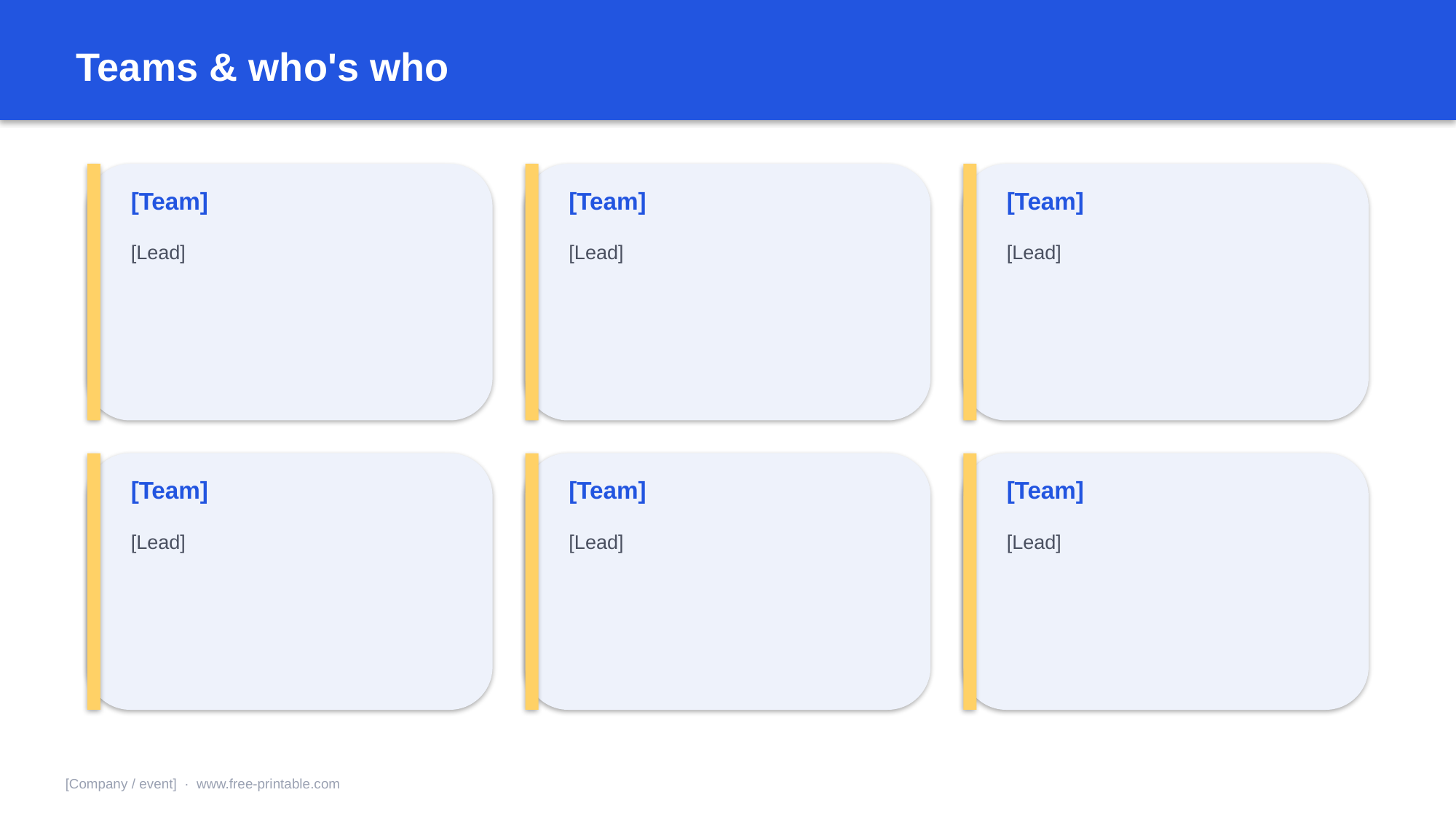

Teams & who's who

[Team]
[Team]
[Team]
[Lead]
[Lead]
[Lead]

[Team]
[Team]
[Team]
[Lead]
[Lead]
[Lead]
[Company / event]  ·  www.free-printable.com